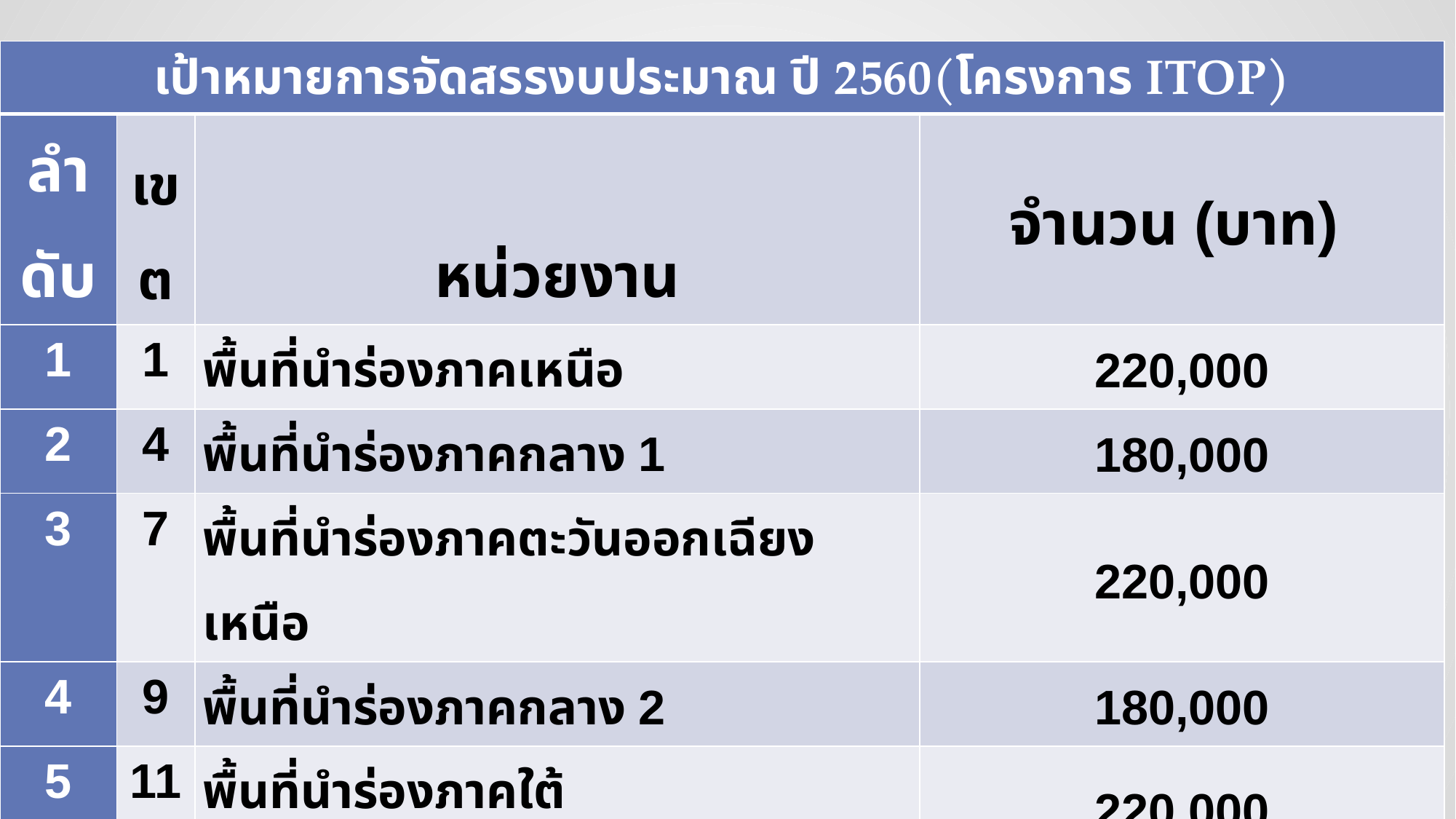

| เป้าหมายการจัดสรรงบประมาณ ปี 2560(โครงการ ITOP) |  |  |  |
| --- | --- | --- | --- |
| ลำดับ | เขต | หน่วยงาน | จำนวน (บาท) |
| 1 | 1 | พื้นที่นำร่องภาคเหนือ | 220,000 |
| 2 | 4 | พื้นที่นำร่องภาคกลาง 1 | 180,000 |
| 3 | 7 | พื้นที่นำร่องภาคตะวันออกเฉียงเหนือ | 220,000 |
| 4 | 9 | พื้นที่นำร่องภาคกลาง 2 | 180,000 |
| 5 | 11 | พื้นที่นำร่องภาคใต้ | 220,000 |
| 6 |  | พื้นที่นำร่อง กทม. | 180,000 |
| รวม |  |  | 1,200,000 |